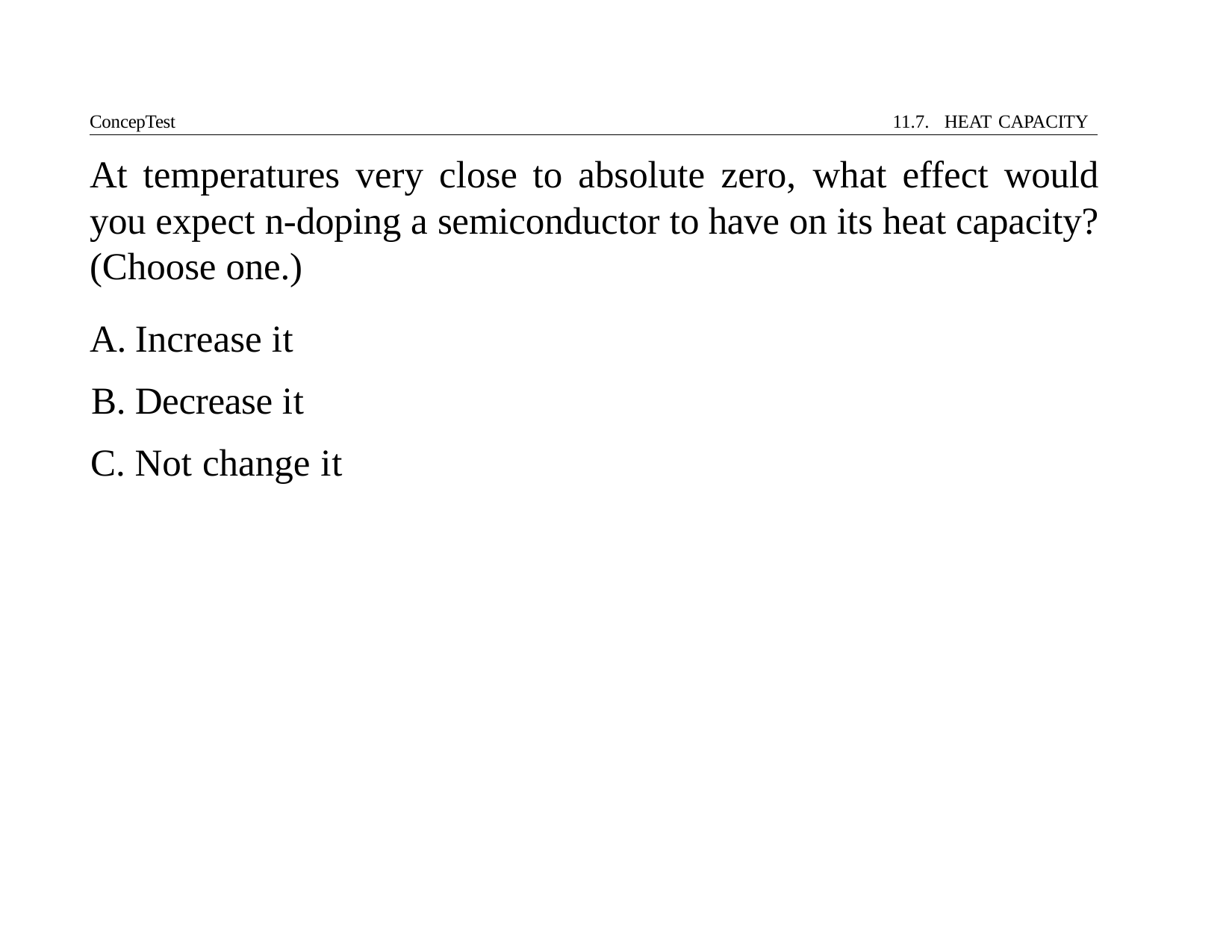

ConcepTest	11.7.  HEAT CAPACITY

# At temperatures very close to absolute zero, what effect would you expect n-doping a semiconductor to have on its heat capacity? (Choose one.)
Increase it
Decrease it
Not change it